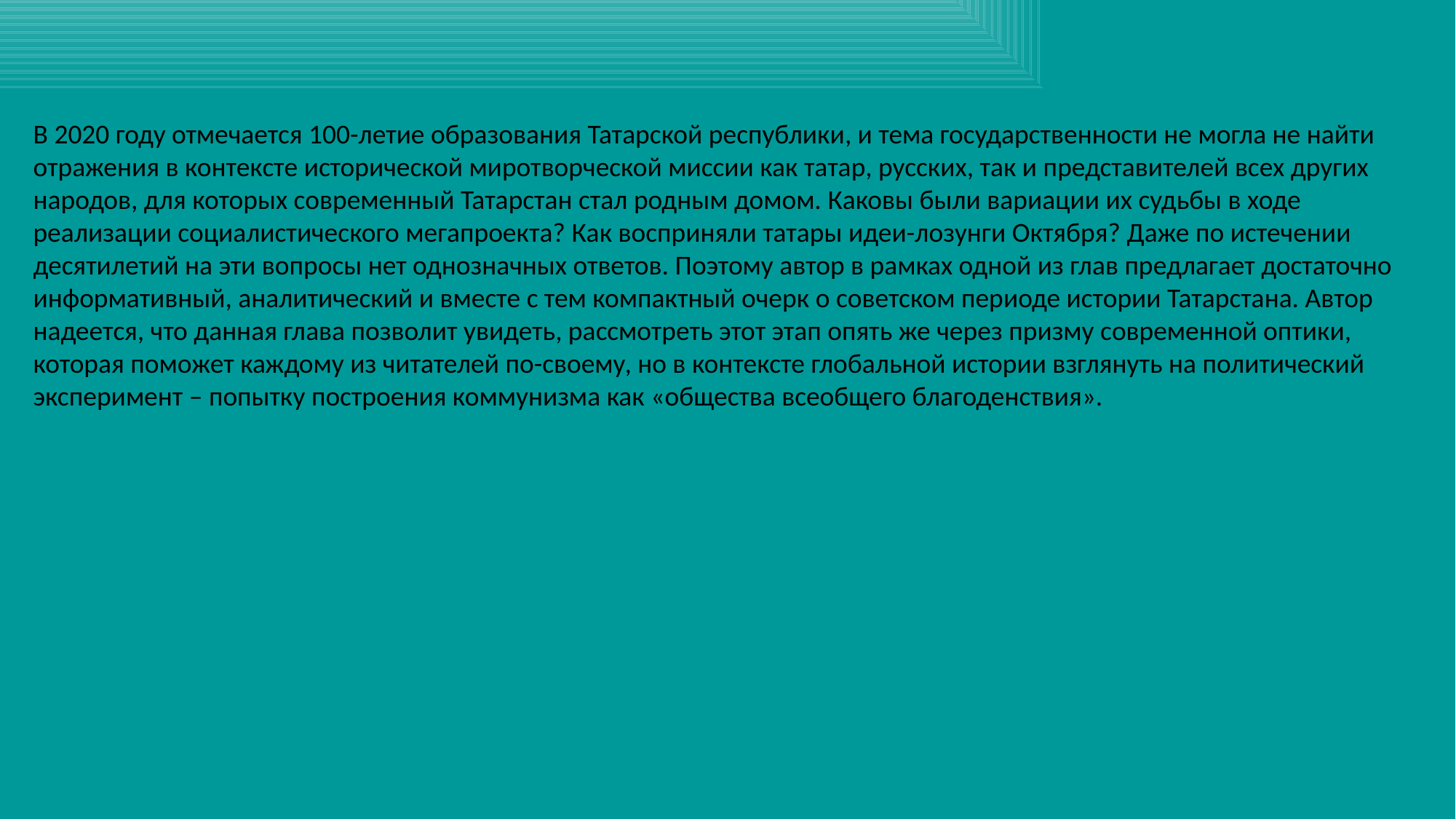

В 2020 году отмечается 100-летие образования Татарской республики, и тема государственности не могла не найти отражения в контексте исторической миротворческой миссии как татар, русских, так и представителей всех других народов, для которых современный Татарстан стал родным домом. Каковы были вариации их судьбы в ходе реализации социалистического мегапроекта? Как восприняли татары идеи-лозунги Октября? Даже по истечении десятилетий на эти вопросы нет однозначных ответов. Поэтому автор в рамках одной из глав предлагает достаточно информативный, аналитический и вместе с тем компактный очерк о советском периоде истории Татарстана. Автор надеется, что данная глава позволит увидеть, рассмотреть этот этап опять же через призму современной оптики, которая поможет каждому из читателей по-своему, но в контексте глобальной истории взглянуть на политический эксперимент – попытку построения коммунизма как «общества всеобщего благоденствия».